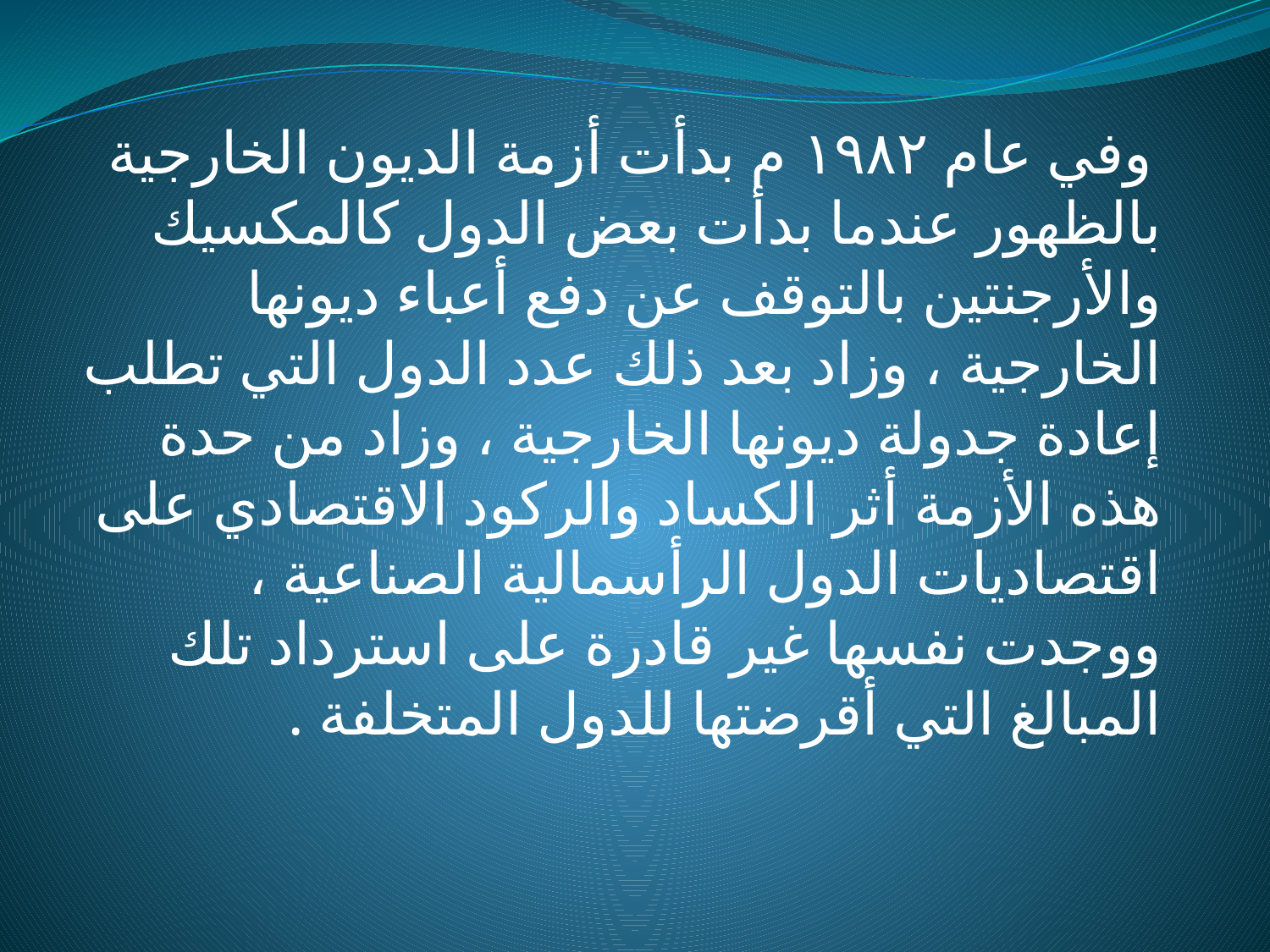

وفي عام ١٩٨٢ م بدأت أزمة الديون الخارجية بالظهور عندما بدأت بعض الدول كالمكسيك والأرجنتين بالتوقف عن دفع أعباء ديونها الخارجية ، وزاد بعد ذلك عدد الدول التي تطلب إعادة جدولة ديونها الخارجية ، وزاد من حدة هذه الأزمة أثر الكساد والركود الاقتصادي على اقتصاديات الدول الرأسمالية الصناعية ، ووجدت نفسها غير قادرة على استرداد تلك المبالغ التي أقرضتها للدول المتخلفة .